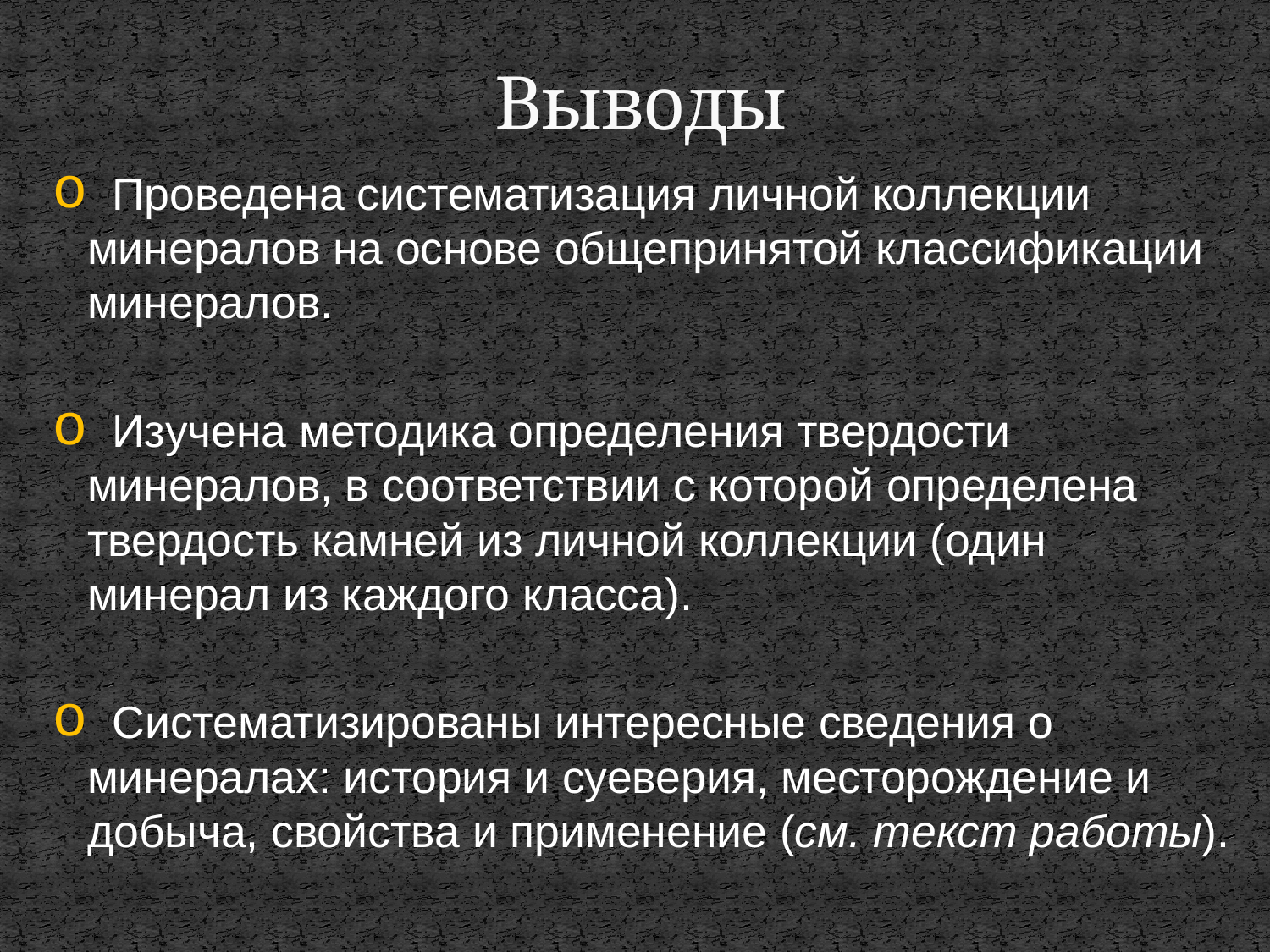

# Выводы
  Проведена систематизация личной коллекции  минералов на основе общепринятой классификации минералов.

  Изучена методика определения твердости минералов, в соответствии с которой определена твердость камней из личной коллекции (один минерал из каждого класса).

  Систематизированы интересные сведения о минералах: история и суеверия, месторождение и добыча, свойства и применение (см. текст работы).